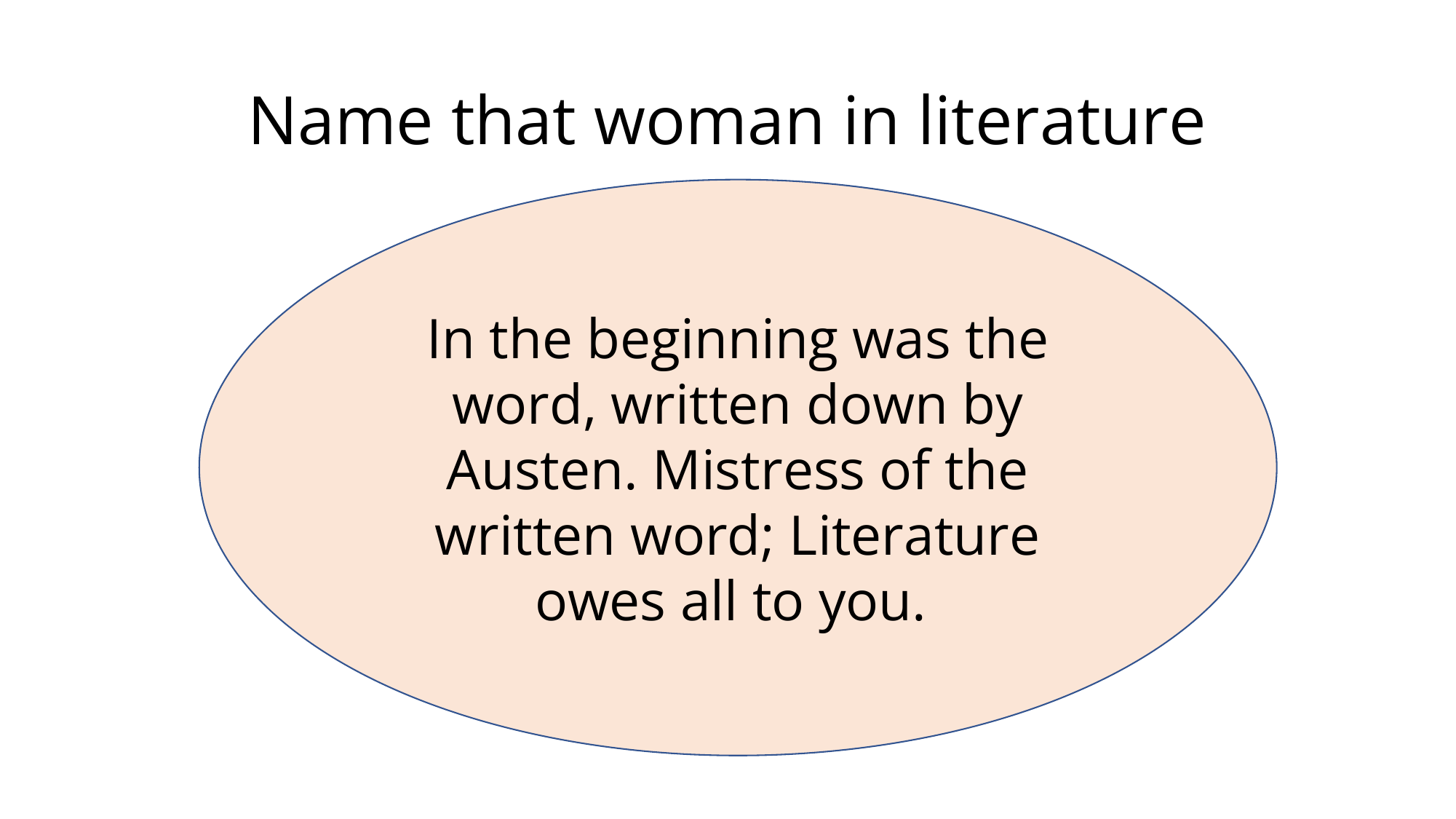

# Name that woman in literature
In the beginning was the word, written down by Austen. Mistress of the written word; Literature owes all to you.